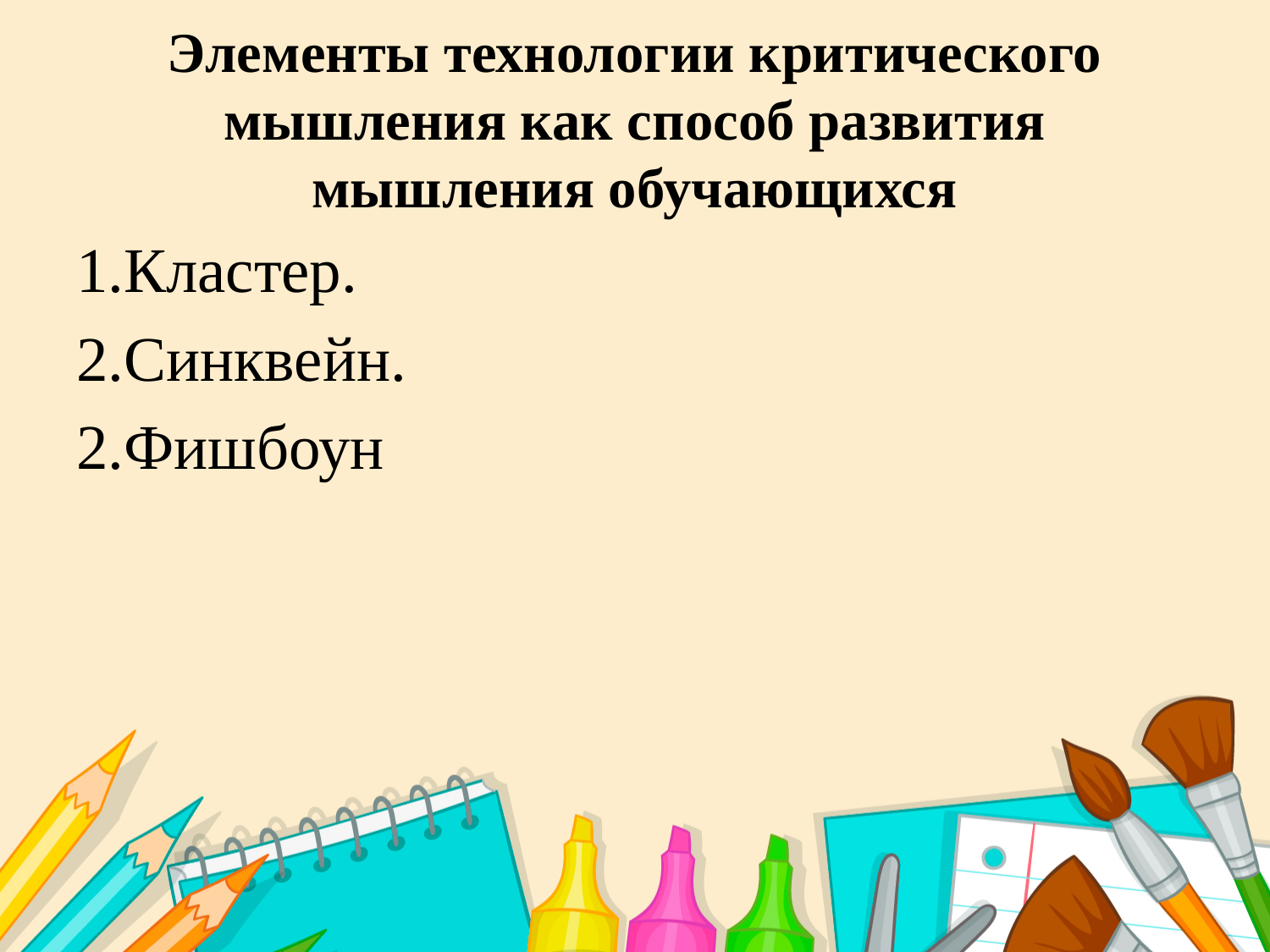

# Элементы технологии критического мышления как способ развития мышления обучающихся
1.Кластер.
2.Синквейн.
2.Фишбоун